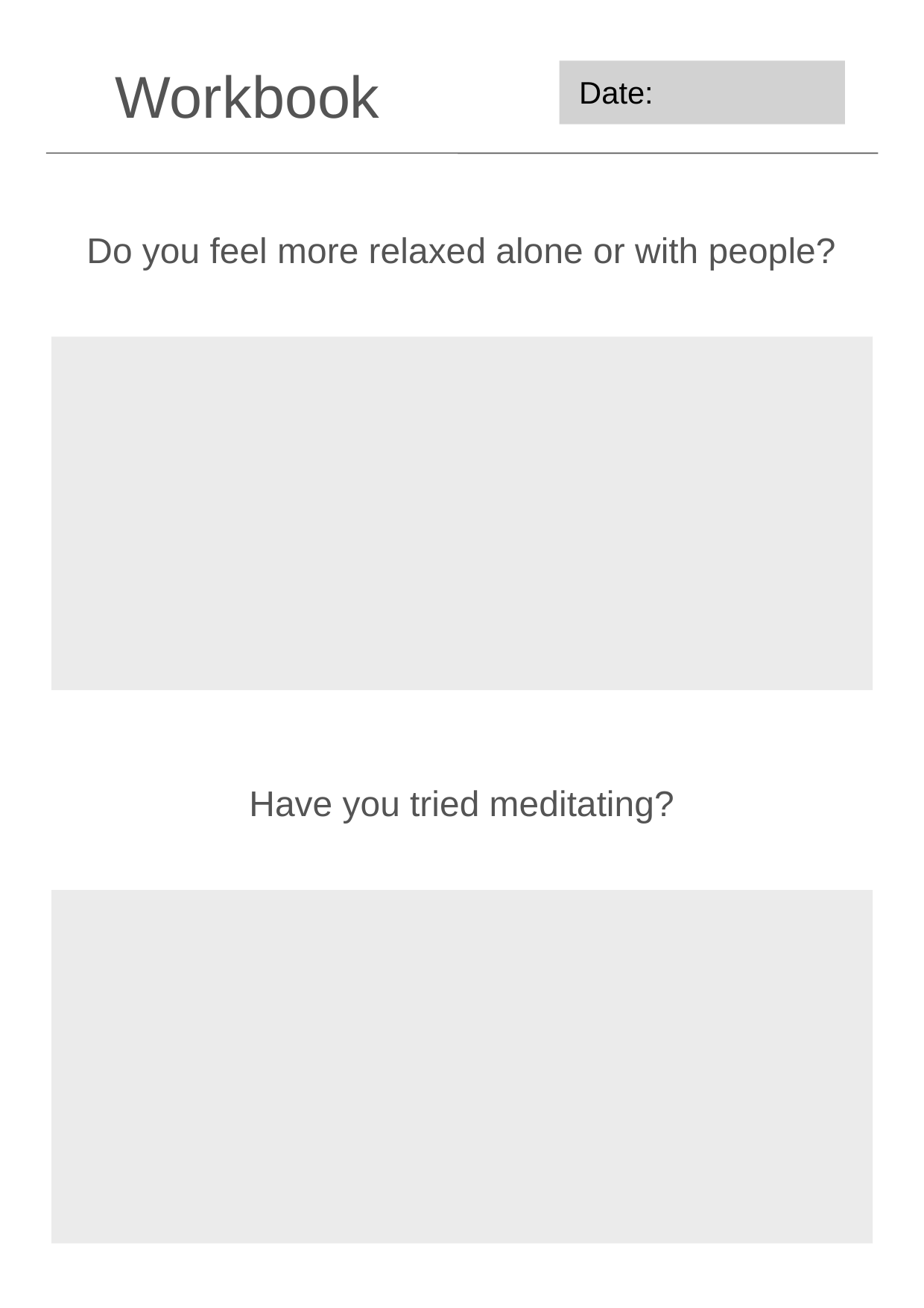

Workbook

Date:

Do you feel more relaxed alone or with people?

Have you tried meditating?